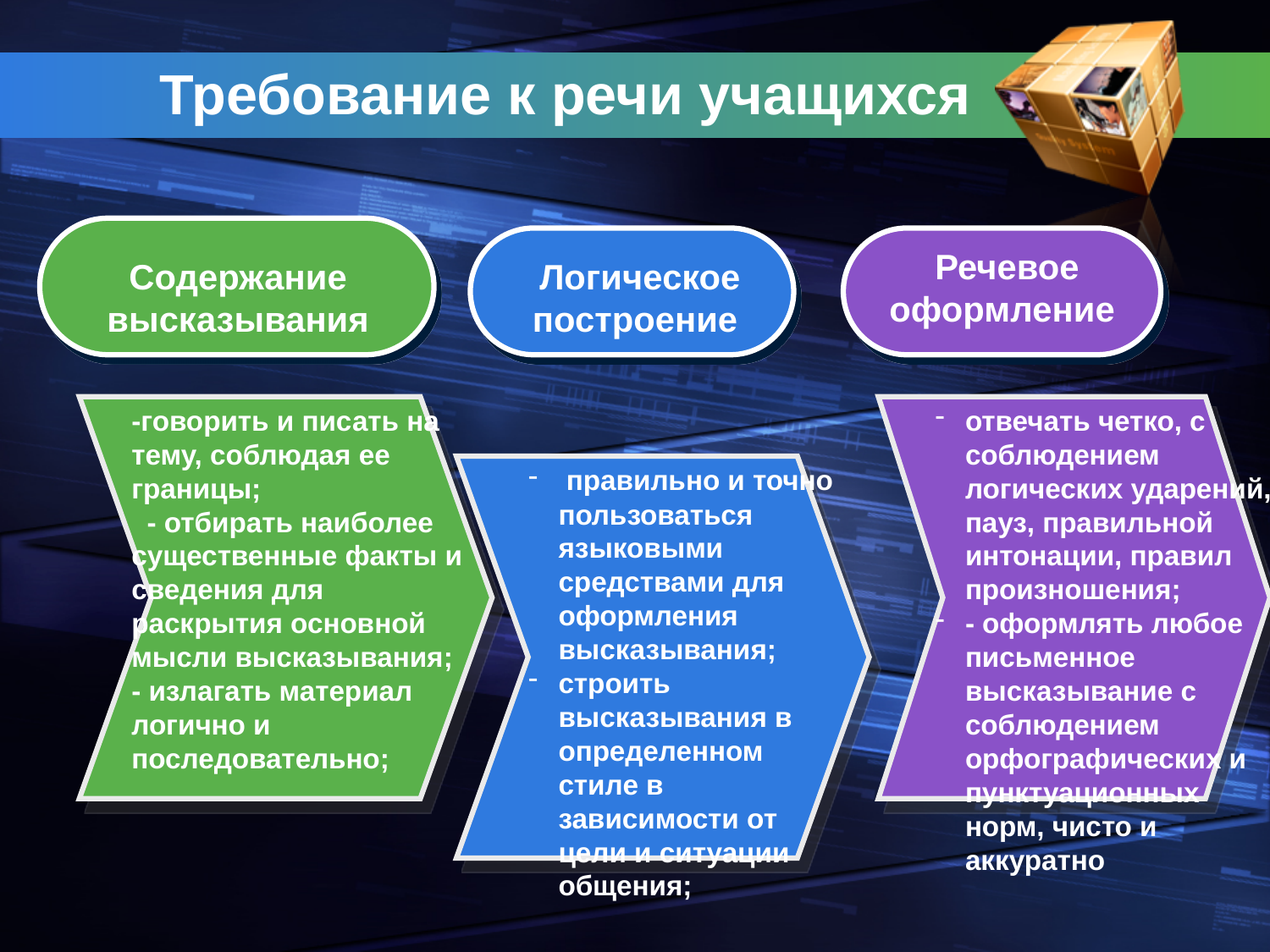

# Требование к речи учащихся

Речевое оформление
Содержание
высказывания
Логическое построение

-говорить и писать на тему, соблюдая ее границы;
  - отбирать наиболее существенные факты и сведения для раскрытия основной мысли высказывания;
- излагать материал логично и последовательно;

отвечать четко, с соблюдением логических ударений, пауз, правильной интонации, правил произношения;
- оформлять любое письменное высказывание с соблюдением орфографических и пунктуационных норм, чисто и аккуратно

 правильно и точно пользоваться языковыми средствами для оформления высказывания;
строить высказывания в определенном стиле в зависимости от цели и ситуации общения;